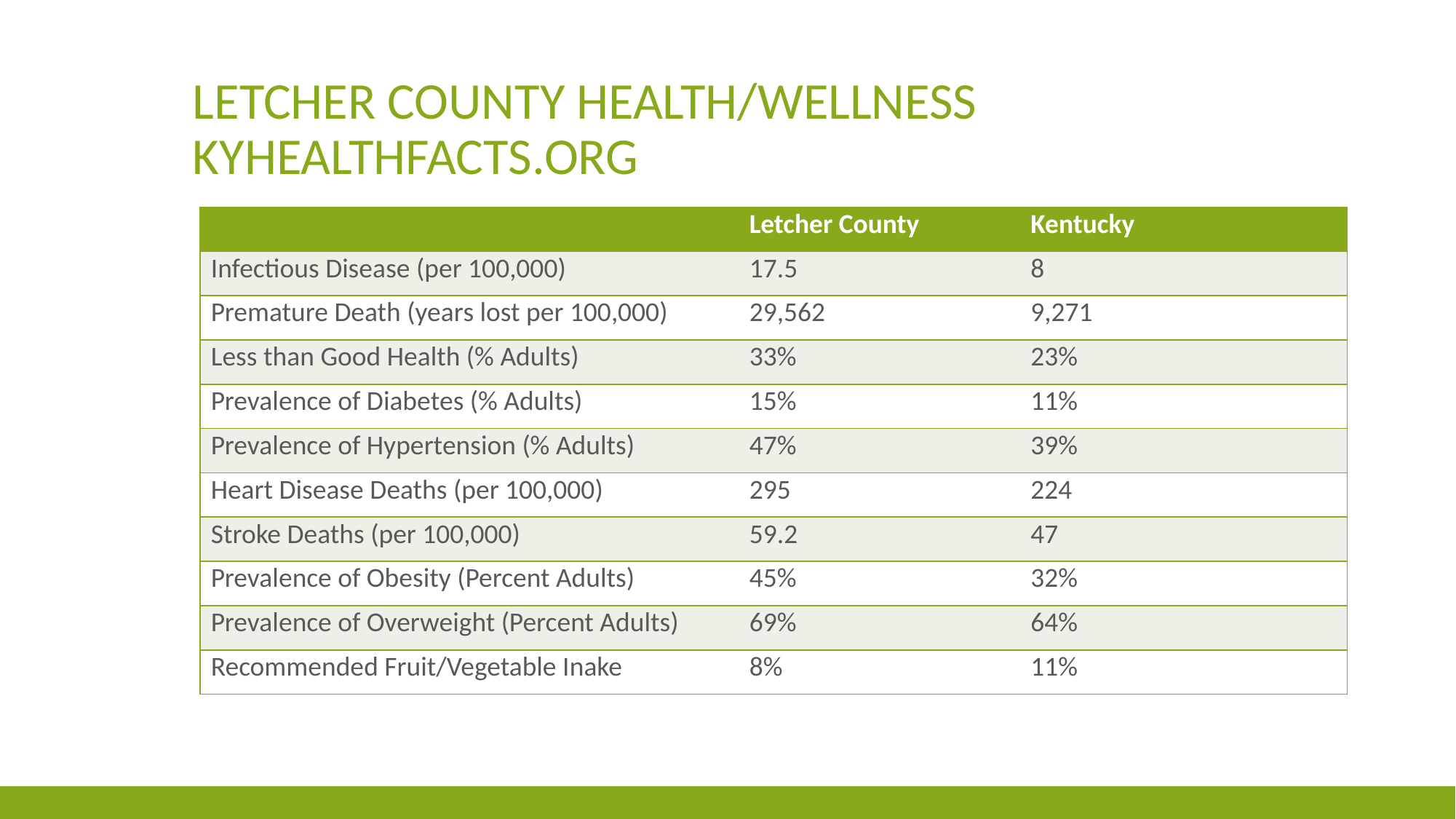

# Letcher county health/wellness Kyhealthfacts.org
|  | Letcher County | Kentucky |
| --- | --- | --- |
| Infectious Disease (per 100,000) | 17.5 | 8 |
| Premature Death (years lost per 100,000) | 29,562 | 9,271 |
| Less than Good Health (% Adults) | 33% | 23% |
| Prevalence of Diabetes (% Adults) | 15% | 11% |
| Prevalence of Hypertension (% Adults) | 47% | 39% |
| Heart Disease Deaths (per 100,000) | 295 | 224 |
| Stroke Deaths (per 100,000) | 59.2 | 47 |
| Prevalence of Obesity (Percent Adults) | 45% | 32% |
| Prevalence of Overweight (Percent Adults) | 69% | 64% |
| Recommended Fruit/Vegetable Inake | 8% | 11% |